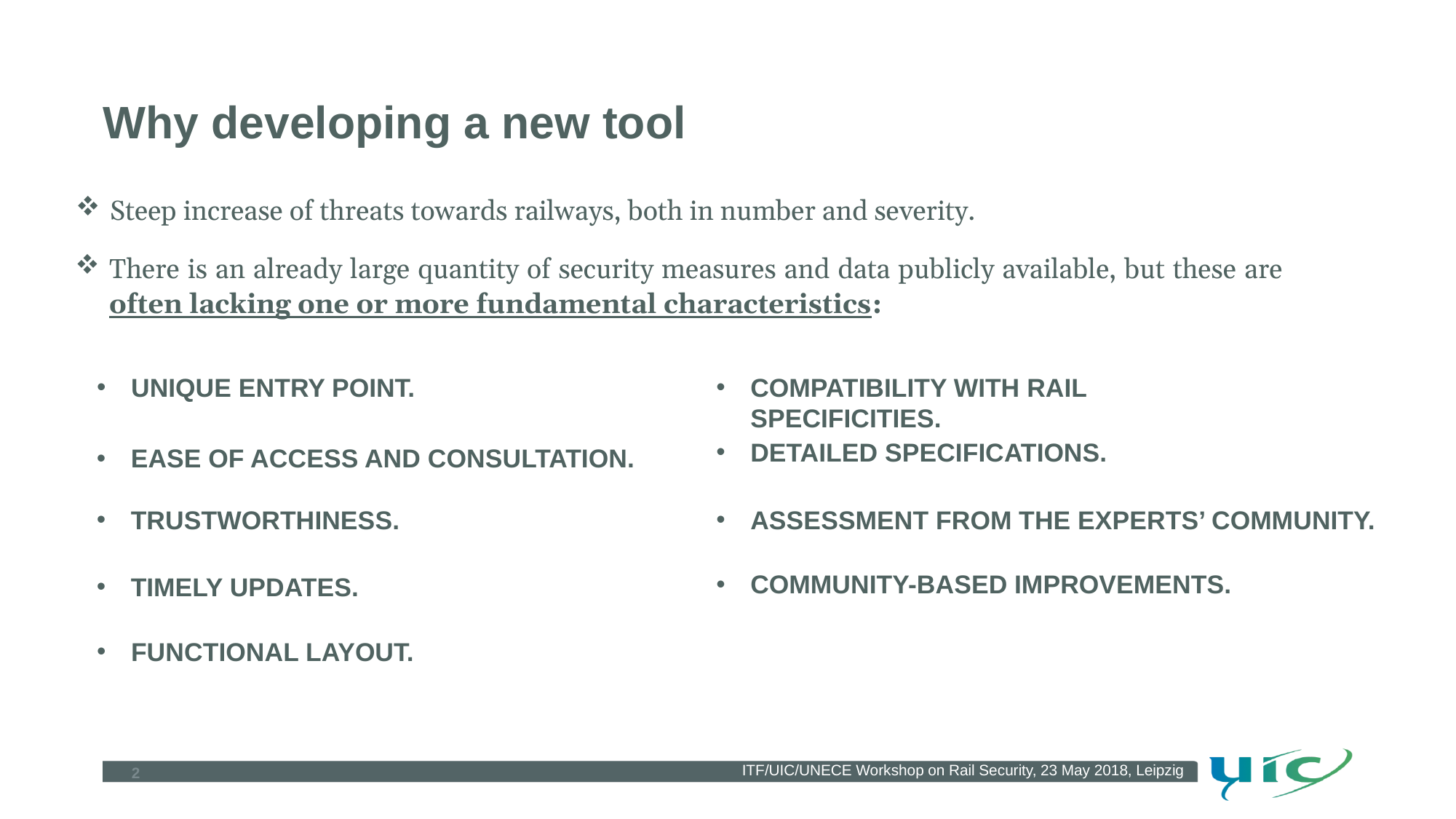

# Why developing a new tool
Steep increase of threats towards railways, both in number and severity.
There is an already large quantity of security measures and data publicly available, but these are often lacking one or more fundamental characteristics:
COMPATIBILITY WITH RAIL SPECIFICITIES.
UNIQUE ENTRY POINT.
DETAILED SPECIFICATIONS.
EASE OF ACCESS AND CONSULTATION.
ASSESSMENT FROM THE EXPERTS’ COMMUNITY.
TRUSTWORTHINESS.
COMMUNITY-BASED IMPROVEMENTS.
TIMELY UPDATES.
FUNCTIONAL LAYOUT.
ITF/UIC/UNECE Workshop on Rail Security, 23 May 2018, Leipzig
2